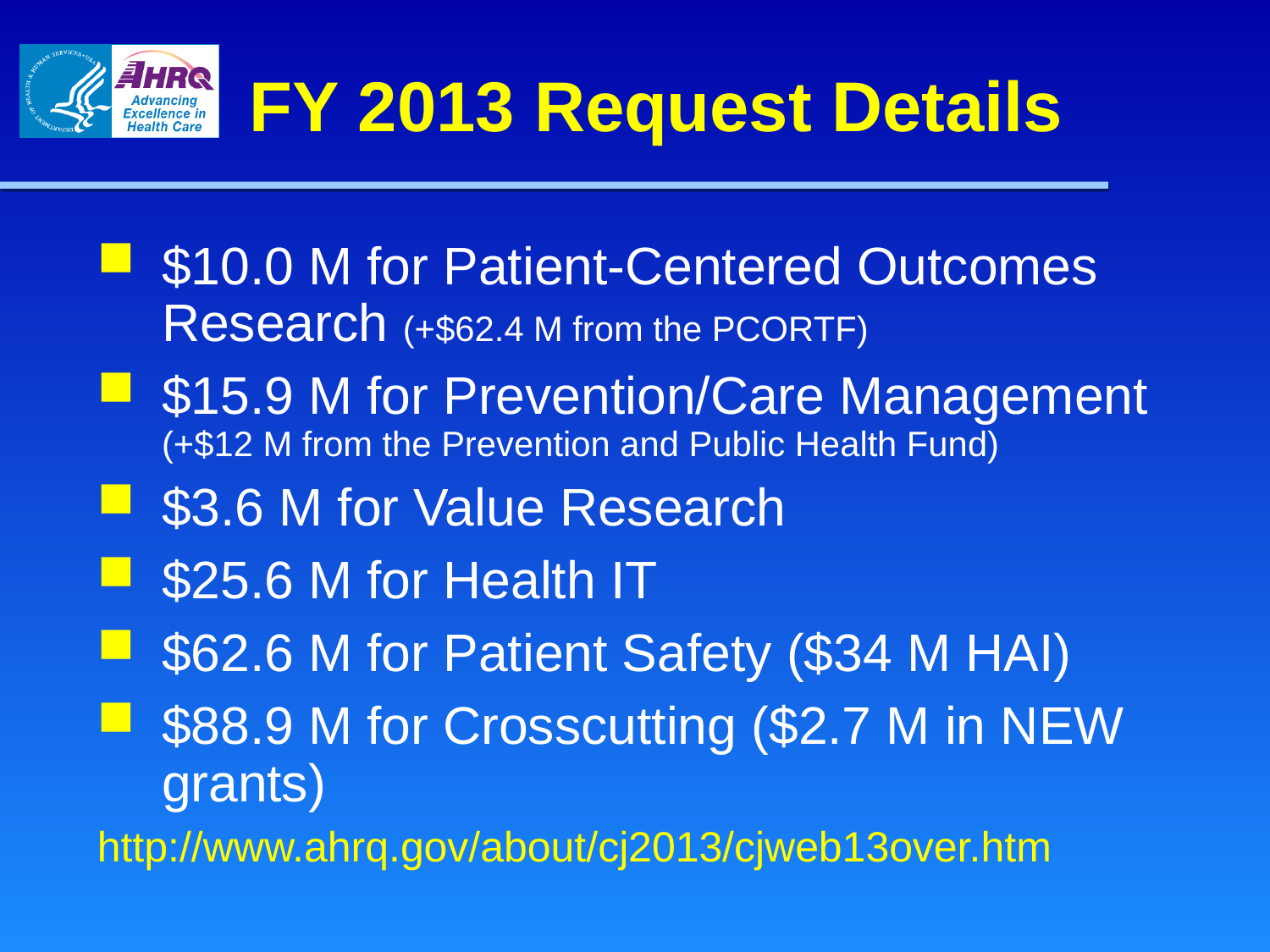

# FY 2013 Request Details
$10.0 M for Patient-Centered Outcomes Research (+$62.4 M from the PCORTF)
$15.9 M for Prevention/Care Management (+$12 M from the Prevention and Public Health Fund)
$3.6 M for Value Research
$25.6 M for Health IT
$62.6 M for Patient Safety ($34 M HAI)
$88.9 M for Crosscutting ($2.7 M in NEW grants)
http://www.ahrq.gov/about/cj2013/cjweb13over.htm